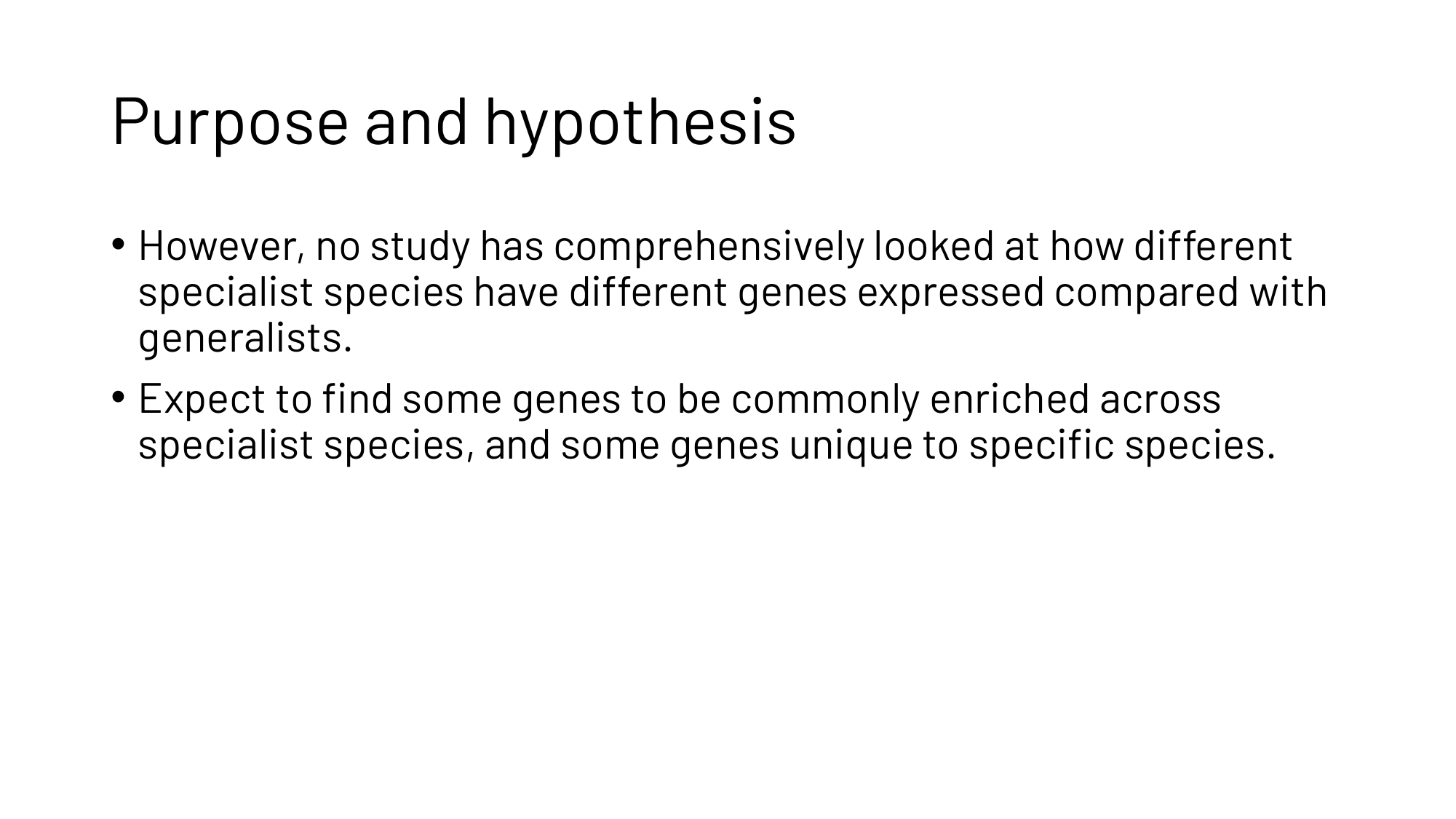

# Purpose and hypothesis
However, no study has comprehensively looked at how different specialist species have different genes expressed compared with generalists.
Expect to find some genes to be commonly enriched across specialist species, and some genes unique to specific species.